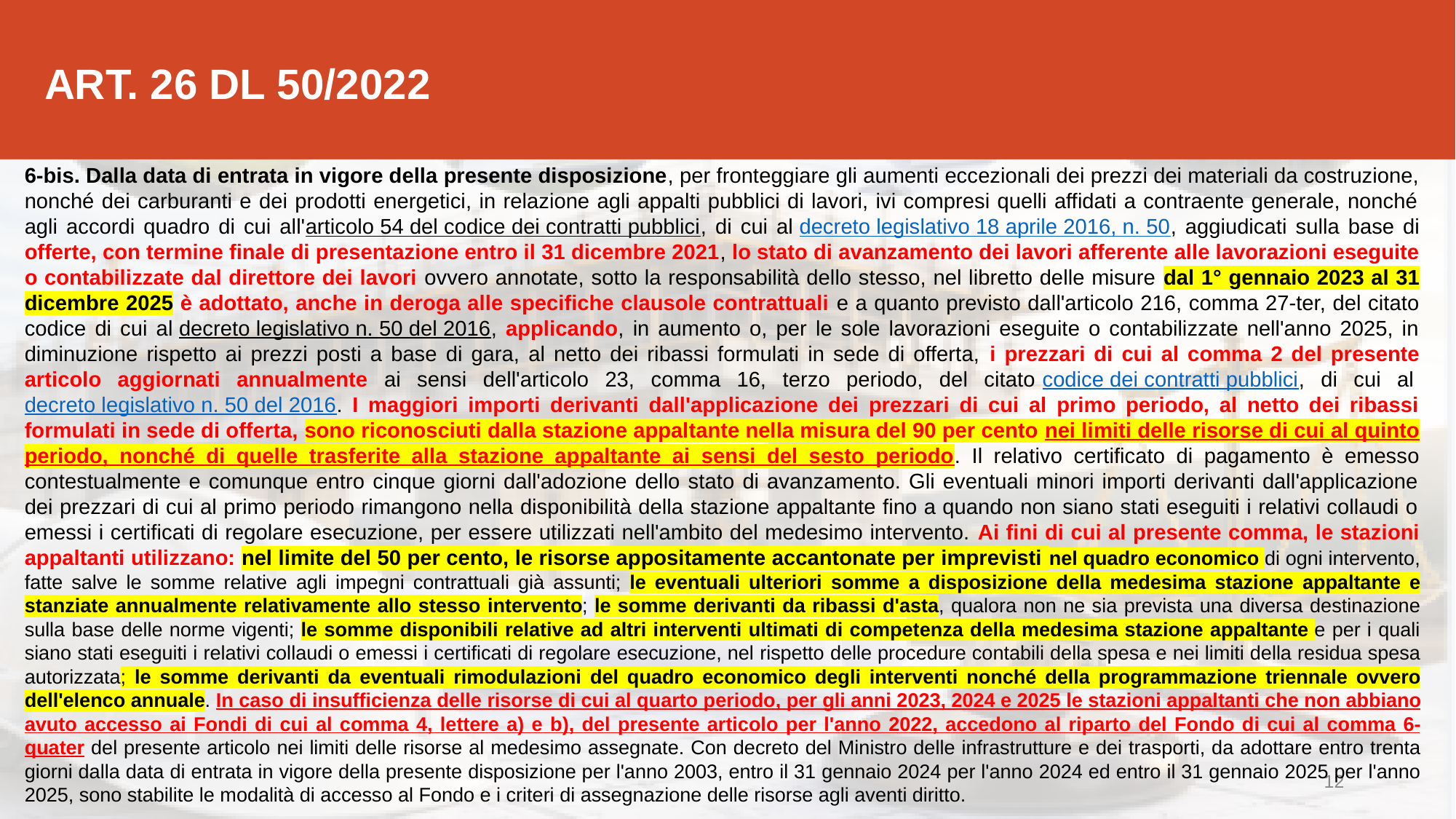

# ART. 26 DL 50/2022

6-bis. Dalla data di entrata in vigore della presente disposizione, per fronteggiare gli aumenti eccezionali dei prezzi dei materiali da costruzione, nonché dei carburanti e dei prodotti energetici, in relazione agli appalti pubblici di lavori, ivi compresi quelli affidati a contraente generale, nonché agli accordi quadro di cui all'articolo 54 del codice dei contratti pubblici, di cui al decreto legislativo 18 aprile 2016, n. 50, aggiudicati sulla base di offerte, con termine finale di presentazione entro il 31 dicembre 2021, lo stato di avanzamento dei lavori afferente alle lavorazioni eseguite o contabilizzate dal direttore dei lavori ovvero annotate, sotto la responsabilità dello stesso, nel libretto delle misure dal 1° gennaio 2023 al 31 dicembre 2025 è adottato, anche in deroga alle specifiche clausole contrattuali e a quanto previsto dall'articolo 216, comma 27-ter, del citato codice di cui al decreto legislativo n. 50 del 2016, applicando, in aumento o, per le sole lavorazioni eseguite o contabilizzate nell'anno 2025, in diminuzione rispetto ai prezzi posti a base di gara, al netto dei ribassi formulati in sede di offerta, i prezzari di cui al comma 2 del presente articolo aggiornati annualmente ai sensi dell'articolo 23, comma 16, terzo periodo, del citato codice dei contratti pubblici, di cui al decreto legislativo n. 50 del 2016. I maggiori importi derivanti dall'applicazione dei prezzari di cui al primo periodo, al netto dei ribassi formulati in sede di offerta, sono riconosciuti dalla stazione appaltante nella misura del 90 per cento nei limiti delle risorse di cui al quinto periodo, nonché di quelle trasferite alla stazione appaltante ai sensi del sesto periodo. Il relativo certificato di pagamento è emesso contestualmente e comunque entro cinque giorni dall'adozione dello stato di avanzamento. Gli eventuali minori importi derivanti dall'applicazione dei prezzari di cui al primo periodo rimangono nella disponibilità della stazione appaltante fino a quando non siano stati eseguiti i relativi collaudi o emessi i certificati di regolare esecuzione, per essere utilizzati nell'ambito del medesimo intervento. Ai fini di cui al presente comma, le stazioni appaltanti utilizzano: nel limite del 50 per cento, le risorse appositamente accantonate per imprevisti nel quadro economico di ogni intervento, fatte salve le somme relative agli impegni contrattuali già assunti; le eventuali ulteriori somme a disposizione della medesima stazione appaltante e stanziate annualmente relativamente allo stesso intervento; le somme derivanti da ribassi d'asta, qualora non ne sia prevista una diversa destinazione sulla base delle norme vigenti; le somme disponibili relative ad altri interventi ultimati di competenza della medesima stazione appaltante e per i quali siano stati eseguiti i relativi collaudi o emessi i certificati di regolare esecuzione, nel rispetto delle procedure contabili della spesa e nei limiti della residua spesa autorizzata; le somme derivanti da eventuali rimodulazioni del quadro economico degli interventi nonché della programmazione triennale ovvero dell'elenco annuale. In caso di insufficienza delle risorse di cui al quarto periodo, per gli anni 2023, 2024 e 2025 le stazioni appaltanti che non abbiano avuto accesso ai Fondi di cui al comma 4, lettere a) e b), del presente articolo per l'anno 2022, accedono al riparto del Fondo di cui al comma 6-quater del presente articolo nei limiti delle risorse al medesimo assegnate. Con decreto del Ministro delle infrastrutture e dei trasporti, da adottare entro trenta giorni dalla data di entrata in vigore della presente disposizione per l'anno 2003, entro il 31 gennaio 2024 per l'anno 2024 ed entro il 31 gennaio 2025 per l'anno 2025, sono stabilite le modalità di accesso al Fondo e i criteri di assegnazione delle risorse agli aventi diritto.
12